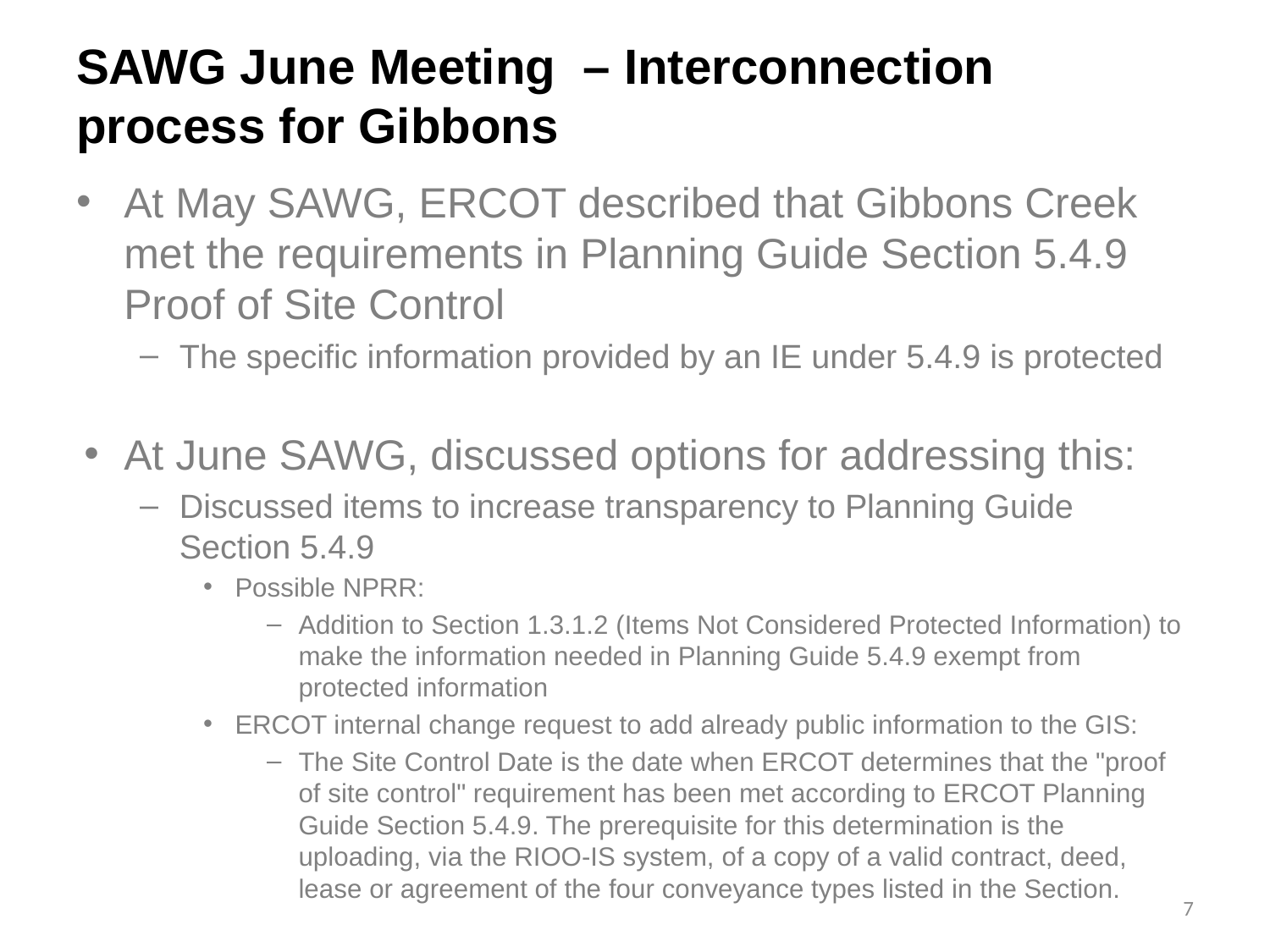

# SAWG June Meeting  – Interconnection process for Gibbons
At May SAWG, ERCOT described that Gibbons Creek met the requirements in Planning Guide Section 5.4.9 Proof of Site Control
The specific information provided by an IE under 5.4.9 is protected

At June SAWG, discussed options for addressing this:
Discussed items to increase transparency to Planning Guide Section 5.4.9
Possible NPRR:
Addition to Section 1.3.1.2 (Items Not Considered Protected Information) to make the information needed in Planning Guide 5.4.9 exempt from protected information
ERCOT internal change request to add already public information to the GIS:
The Site Control Date is the date when ERCOT determines that the "proof of site control" requirement has been met according to ERCOT Planning Guide Section 5.4.9. The prerequisite for this determination is the uploading, via the RIOO-IS system, of a copy of a valid contract, deed, lease or agreement of the four conveyance types listed in the Section.

7